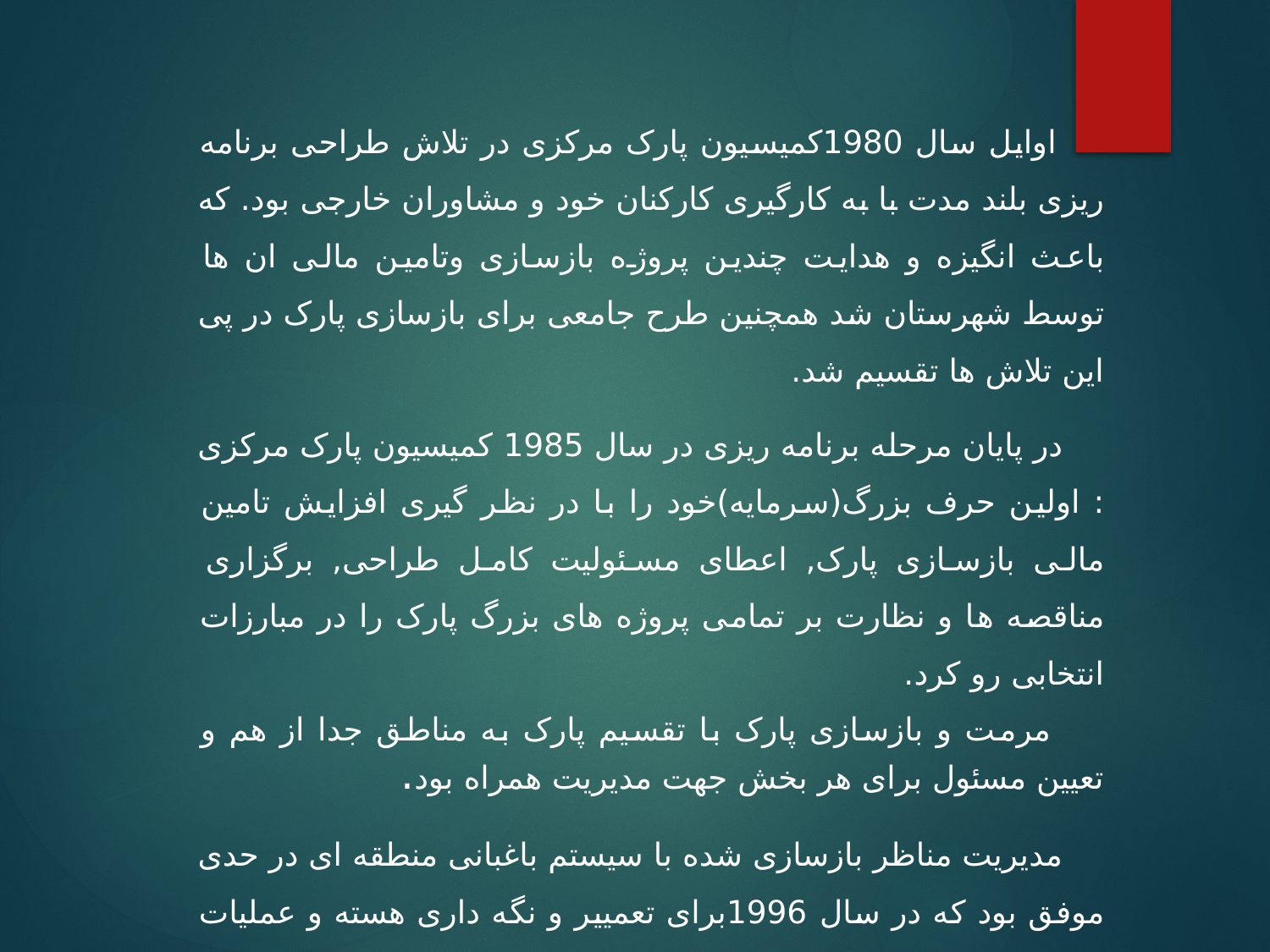

اوایل سال 1980کمیسیون پارک مرکزی در تلاش طراحی برنامه ریزی بلند مدت با به کارگیری کارکنان خود و مشاوران خارجی بود. که باعث انگیزه و هدایت چندین پروژه بازسازی وتامین مالی ان ها توسط شهرستان شد همچنین طرح جامعی برای بازسازی پارک در پی این تلاش ها تقسیم شد.
    در پایان مرحله برنامه ریزی در سال 1985 کمیسیون پارک مرکزی : اولین حرف بزرگ(سرمایه)خود را با در نظر گیری افزایش تامین مالی بازسازی پارک, اعطای مسئولیت کامل طراحی, برگزاری مناقصه ها و نظارت بر تمامی پروژه های بزرگ پارک را در مبارزات انتخابی رو کرد.
    مرمت و بازسازی پارک با تقسیم پارک به مناطق جدا از هم و تعیین مسئول برای هر بخش جهت مدیریت همراه بود.
    مدیریت مناظر بازسازی شده با سیستم باغبانی منطقه ای در حدی موفق بود که در سال 1996برای تعمییر و نگه داری هسته و عملیات کارکنان دوباره این سیستم سازمان دهی شدومنطقه بندی در 49بخش صورت گرفت وهر بخش برای هر روز نگه داری فردی پاسخگو است.